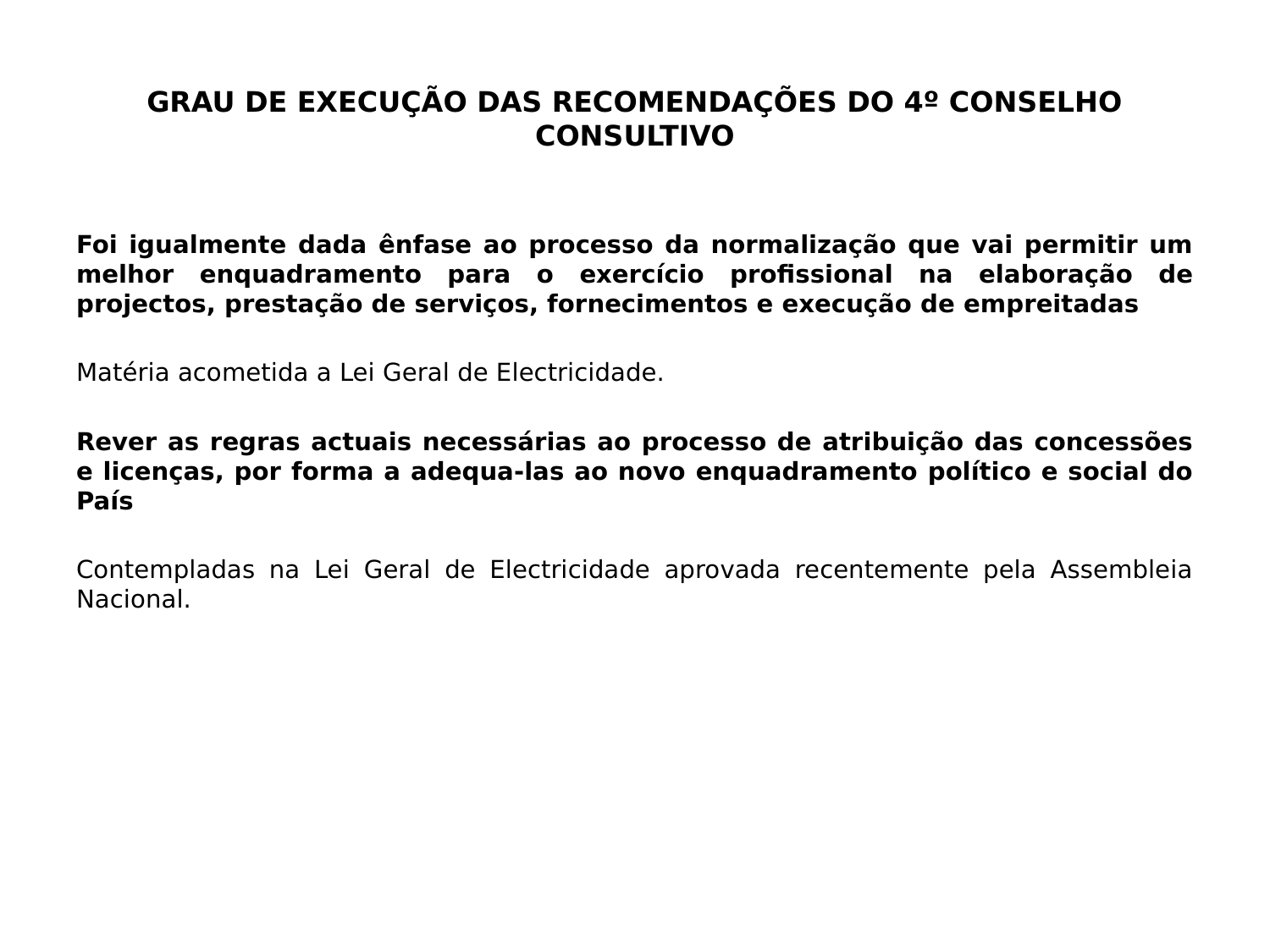

# GRAU DE EXECUÇÃO DAS RECOMENDAÇÕES DO 4º CONSELHO CONSULTIVO
Foi igualmente dada ênfase ao processo da normalização que vai permitir um melhor enquadramento para o exercício profissional na elaboração de projectos, prestação de serviços, fornecimentos e execução de empreitadas

Matéria acometida a Lei Geral de Electricidade.

Rever as regras actuais necessárias ao processo de atribuição das concessões e licenças, por forma a adequa-las ao novo enquadramento político e social do País

Contempladas na Lei Geral de Electricidade aprovada recentemente pela Assembleia Nacional.